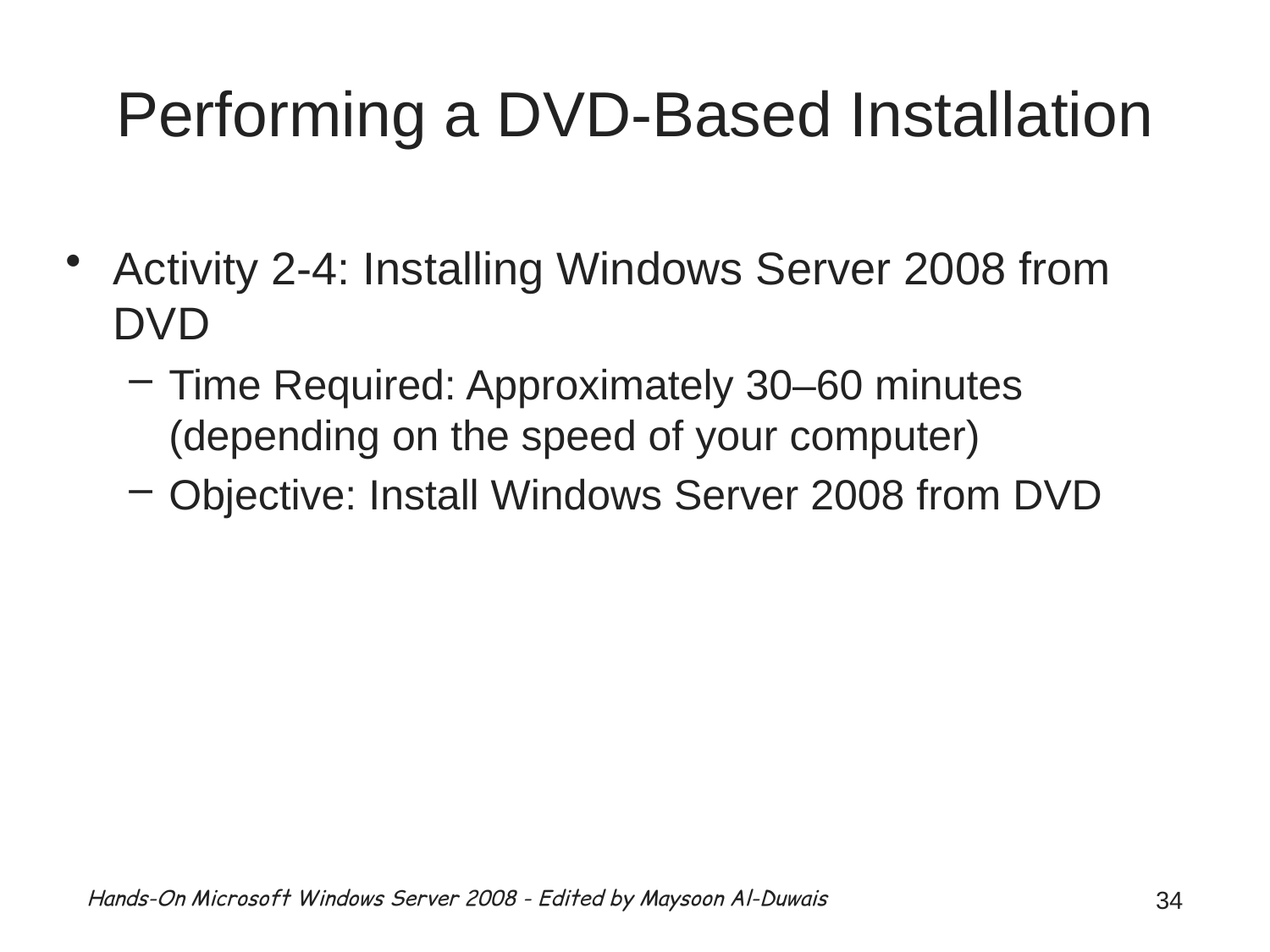

# Performing a DVD-Based Installation
Activity 2-4: Installing Windows Server 2008 from DVD
Time Required: Approximately 30–60 minutes (depending on the speed of your computer)
Objective: Install Windows Server 2008 from DVD
Hands-On Microsoft Windows Server 2008 - Edited by Maysoon Al-Duwais
34